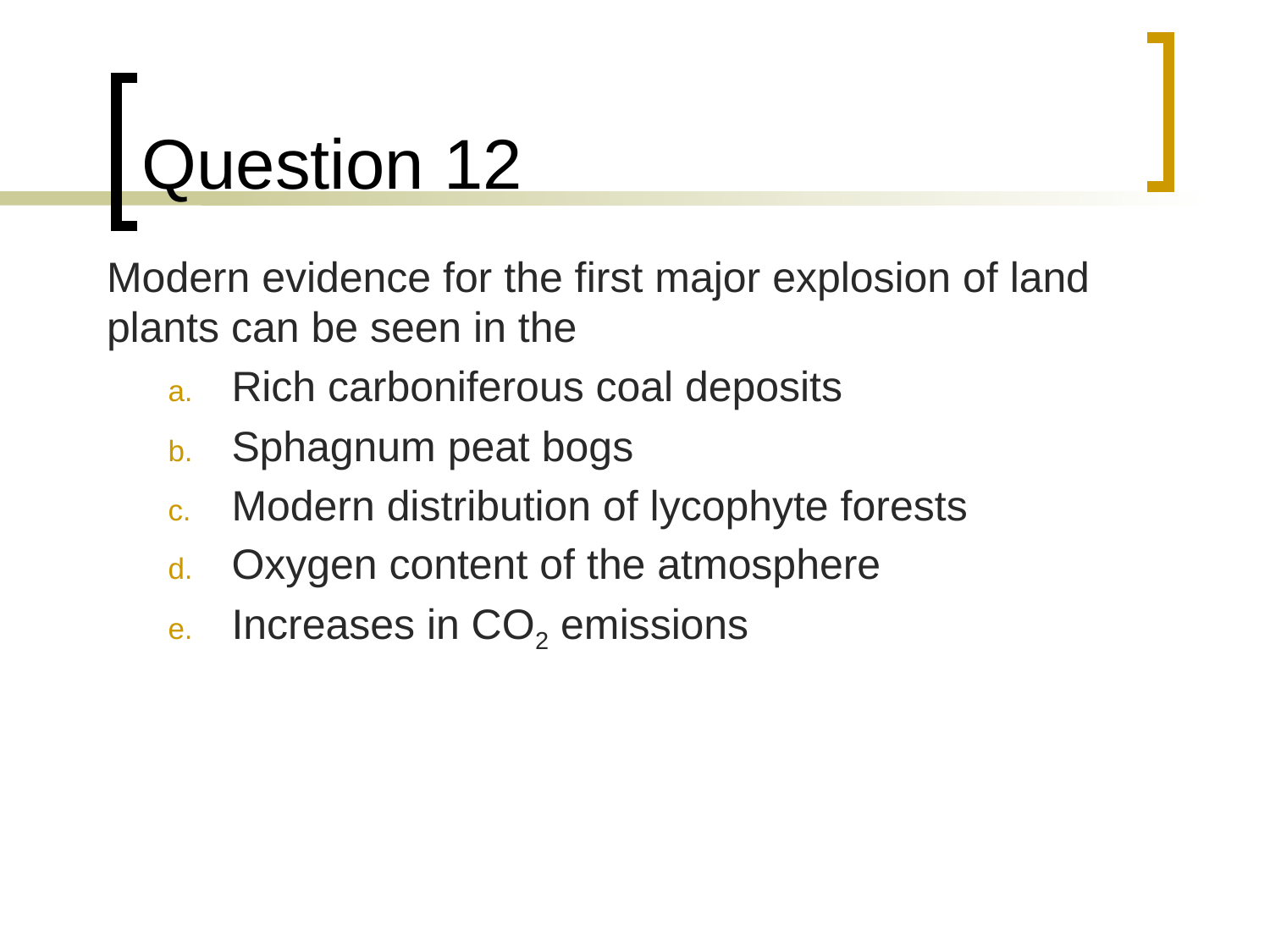

# Question 12
	Modern evidence for the first major explosion of land plants can be seen in the
Rich carboniferous coal deposits
Sphagnum peat bogs
Modern distribution of lycophyte forests
Oxygen content of the atmosphere
Increases in CO2 emissions